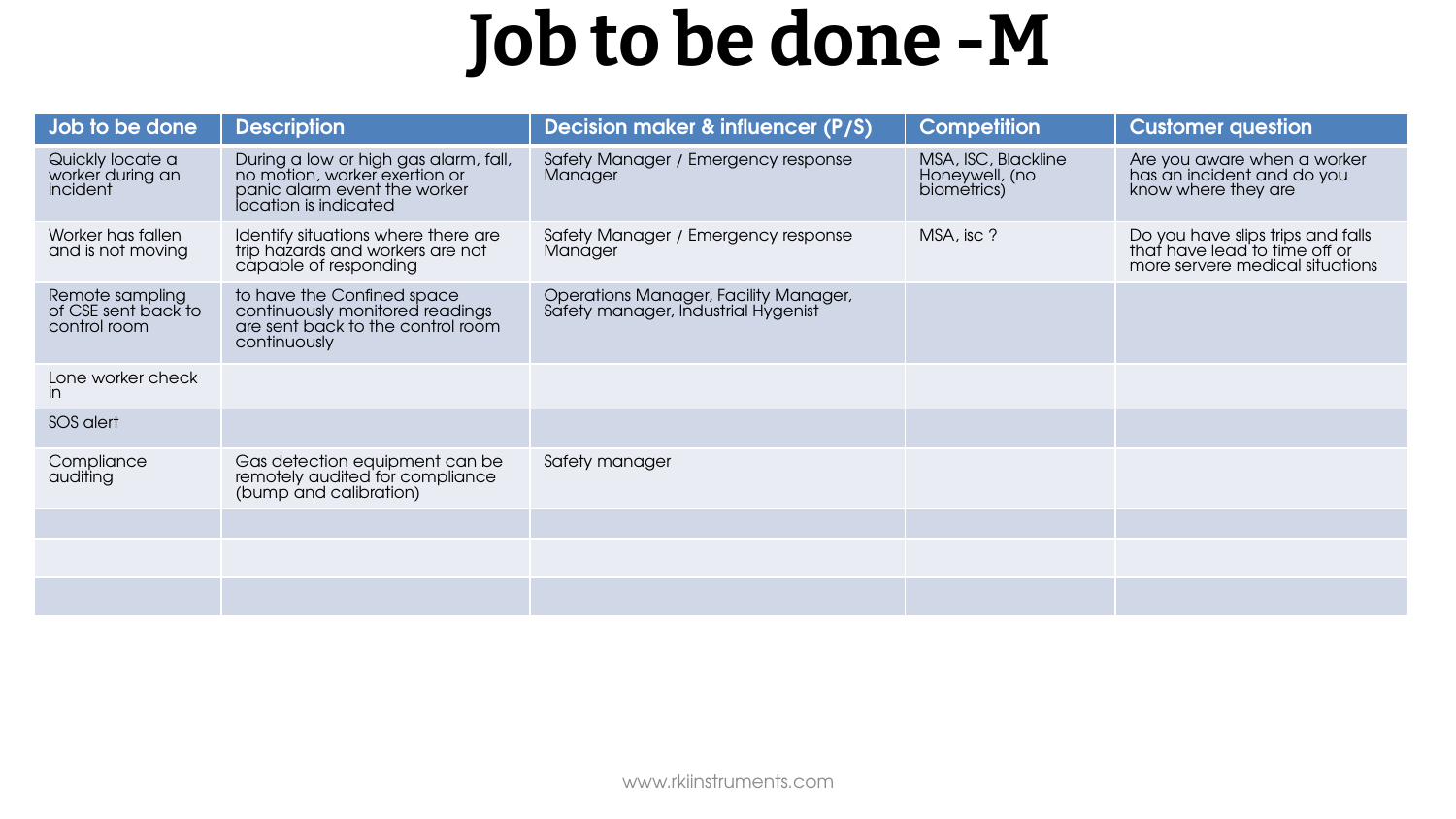

# Job to be done -M
| Job to be done | Description | Decision maker & influencer (P/S) | Competition | Customer question |
| --- | --- | --- | --- | --- |
| Quickly locate a worker during an incident | During a low or high gas alarm, fall, no motion, worker exertion or panic alarm event the worker location is indicated | Safety Manager / Emergency response Manager | MSA, ISC, Blackline Honeywell, (no biometrics) | Are you aware when a worker has an incident and do you know where they are |
| Worker has fallen and is not moving | Identify situations where there are trip hazards and workers are not capable of responding | Safety Manager / Emergency response Manager | MSA, isc ? | Do you have slips trips and falls that have lead to time off or more servere medical situations |
| Remote sampling of CSE sent back to control room | to have the Confined space continuously monitored readings are sent back to the control room continuously | Operations Manager, Facility Manager, Safety manager, Industrial Hygenist |  |  |
| Lone worker check in |  |  |  |  |
| SOS alert |  |  |  |  |
| Compliance auditing | Gas detection equipment can be remotely audited for compliance (bump and calibration) | Safety manager |  |  |
|  |  |  |  |  |
|  |  |  |  |  |
|  |  |  |  |  |
www.rkiinstruments.com